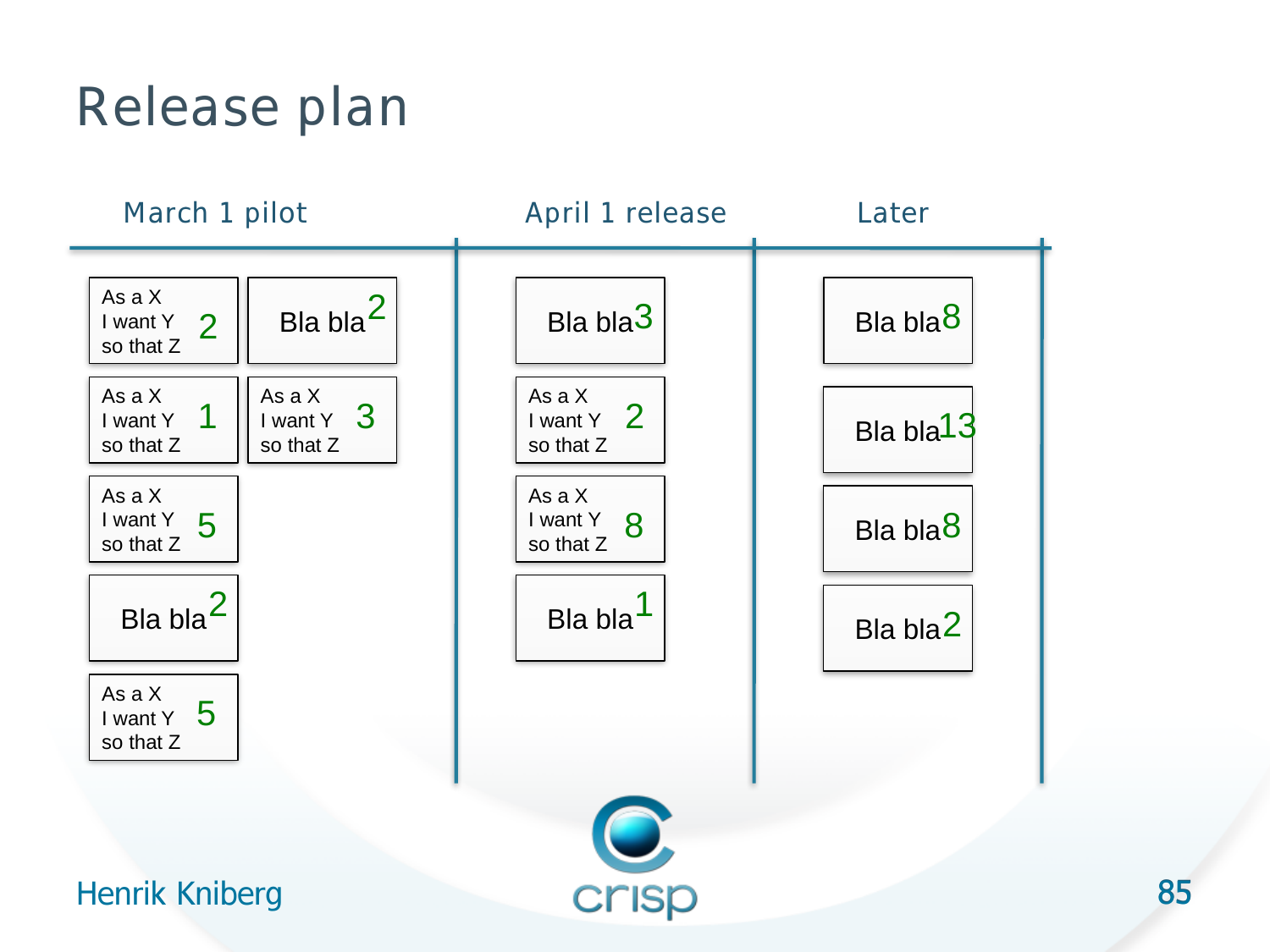

# Release plan
March 1 pilot
April 1 release
Later
As a X
I want Y
so that Z
2
Bla bla
2
Bla bla
3
Bla bla
8
As a X
I want Y
so that Z
1
As a X
I want Y
so that Z
3
As a X
I want Y
so that Z
2
Bla bla
13
As a X
I want Y
so that Z
5
As a X
I want Y
so that Z
8
Bla bla
8
Bla bla
2
Bla bla
1
Bla bla
2
As a X
I want Y
so that Z
5
85
Henrik Kniberg